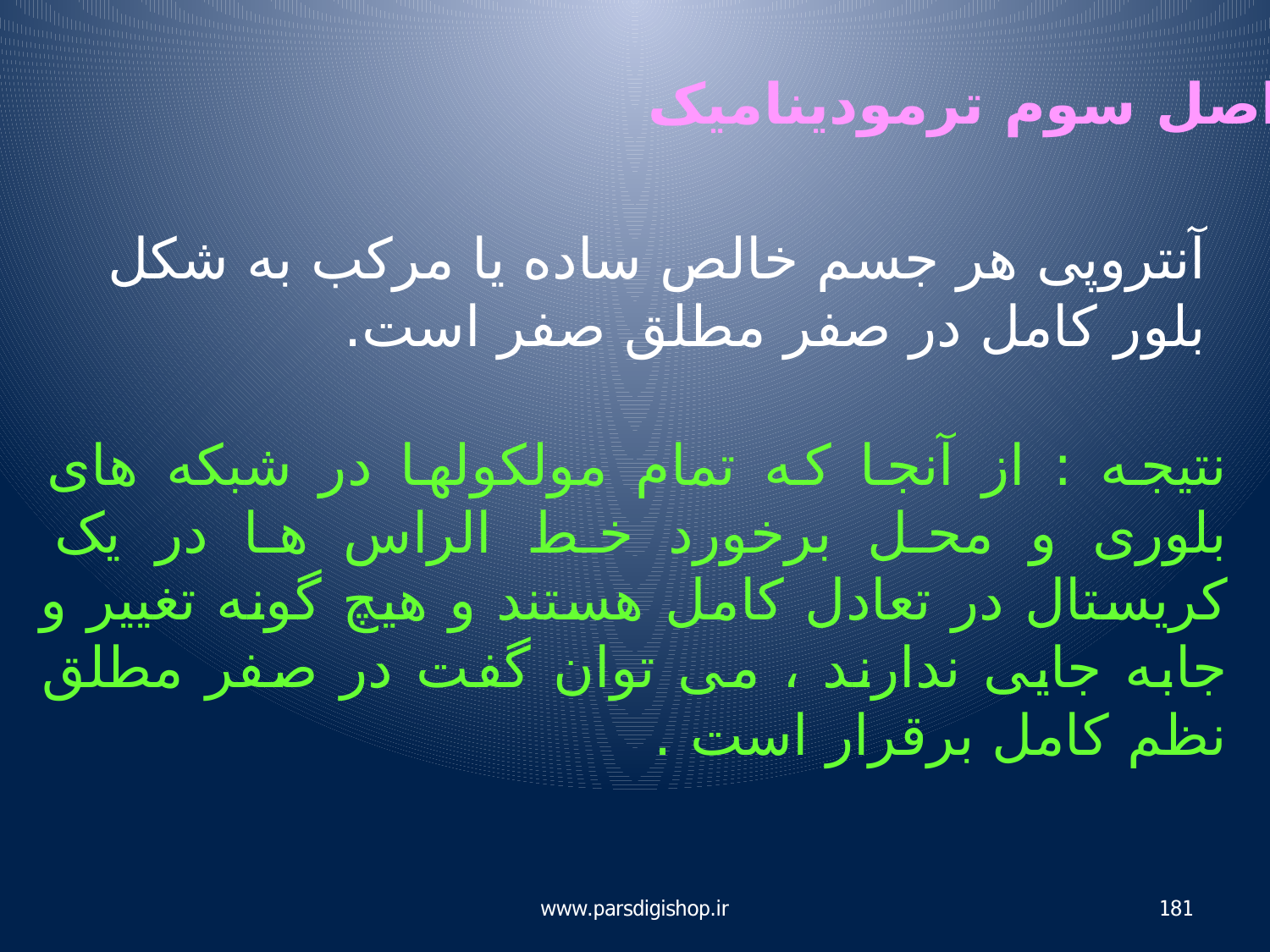

اصل سوم ترمودینامیک
آنتروپی هر جسم خالص ساده یا مرکب به شکل بلور کامل در صفر مطلق صفر است.
نتیجه : از آنجا که تمام مولکولها در شبکه های بلوری و محل برخورد خط الراس ها در یک کریستال در تعادل کامل هستند و هیچ گونه تغییر و جابه جایی ندارند ، می توان گفت در صفر مطلق نظم کامل برقرار است .
www.parsdigishop.ir
181